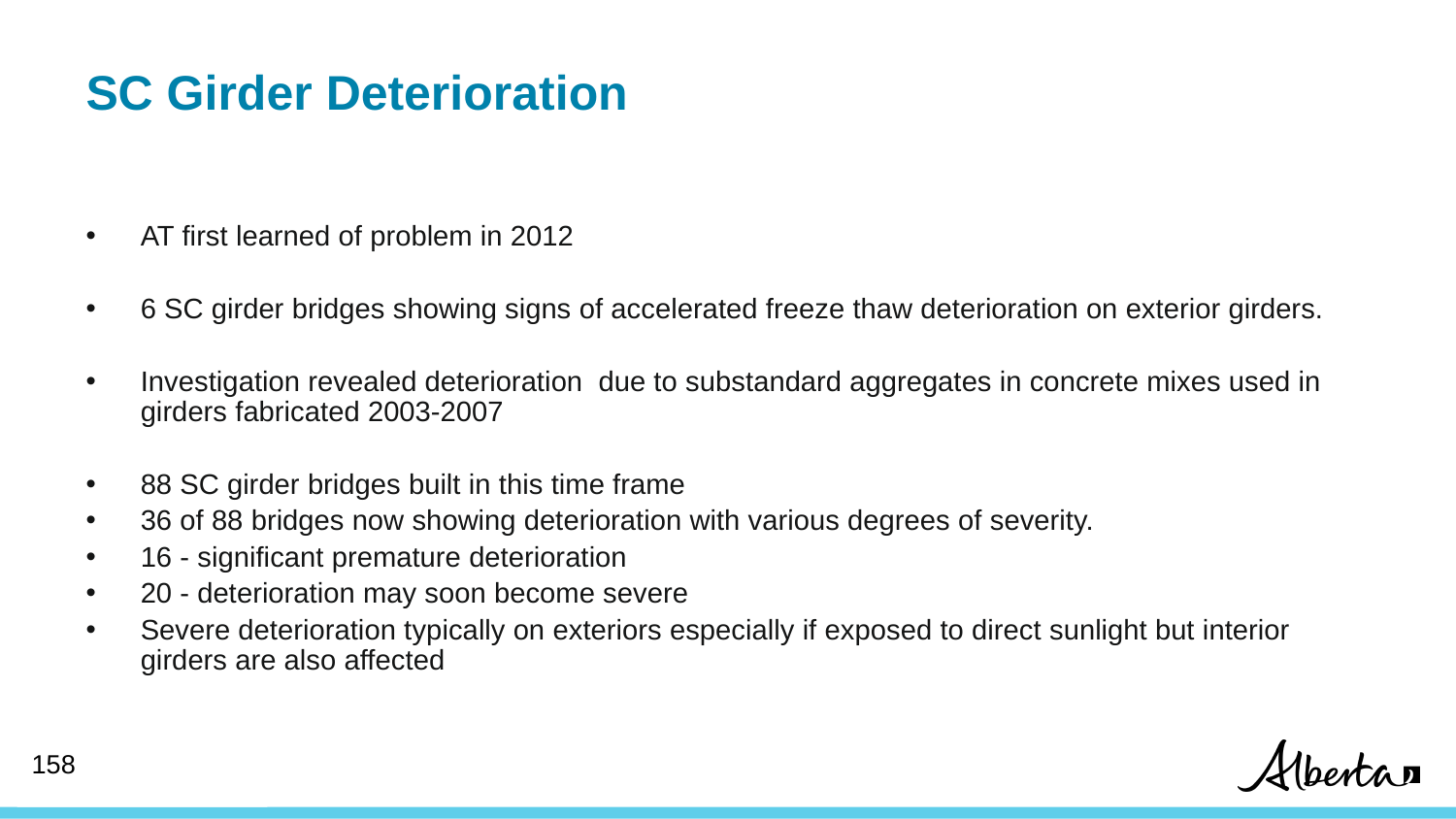

SC Girder Deterioration
AT first learned of problem in 2012

6 SC girder bridges showing signs of accelerated freeze thaw deterioration on exterior girders.

Investigation revealed deterioration  due to substandard aggregates in concrete mixes used in girders fabricated 2003-2007

88 SC girder bridges built in this time frame
36 of 88 bridges now showing deterioration with various degrees of severity.
16 - significant premature deterioration
20 - deterioration may soon become severe
Severe deterioration typically on exteriors especially if exposed to direct sunlight but interior girders are also affected

158